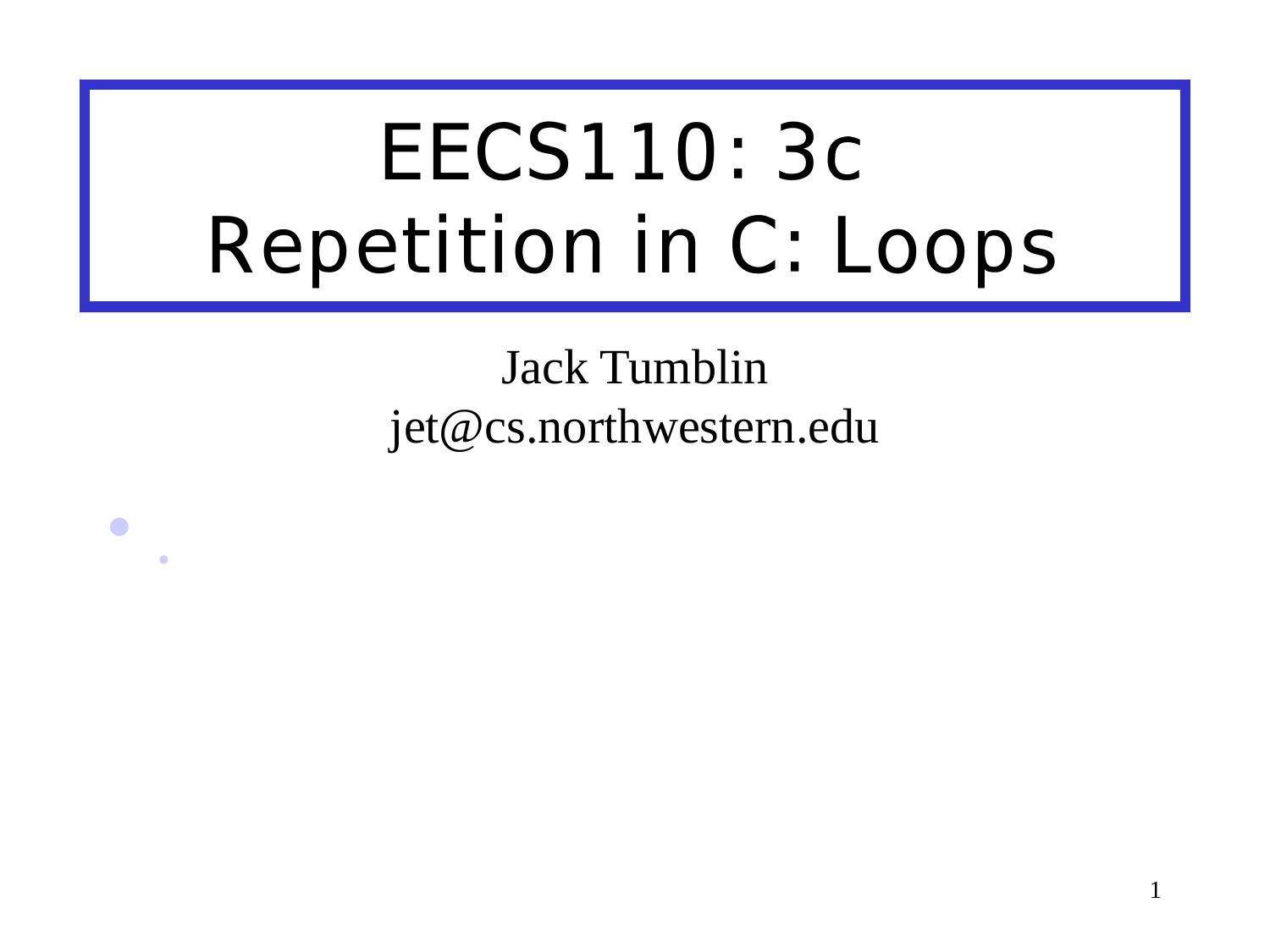

# EECS110: 3c Repetition in C: Loops
Jack Tumblin
jet@cs.northwestern.edu
.
1